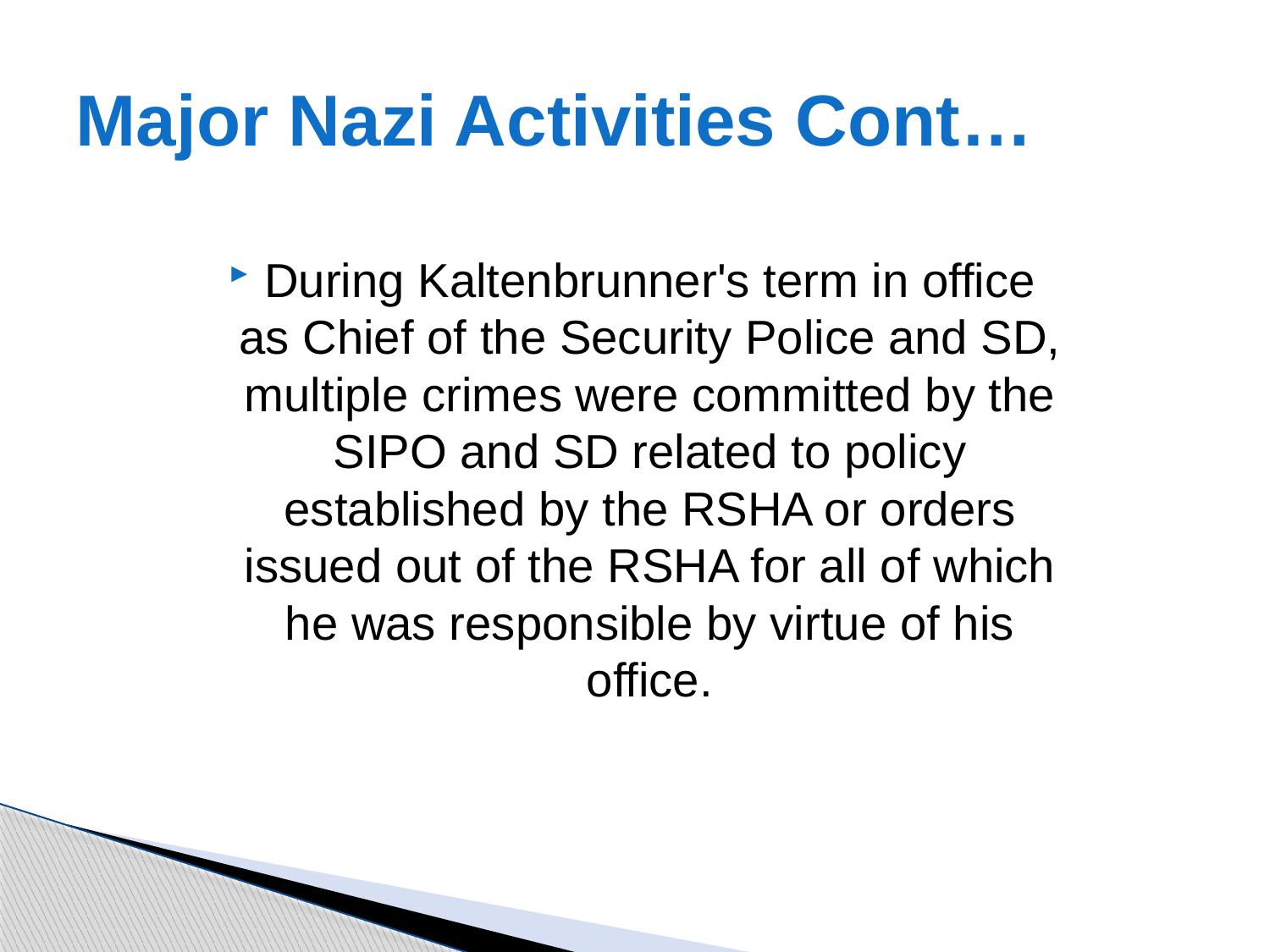

# Major Nazi Activities Cont…
During Kaltenbrunner's term in office as Chief of the Security Police and SD, multiple crimes were committed by the SIPO and SD related to policy established by the RSHA or orders issued out of the RSHA for all of which he was responsible by virtue of his office.